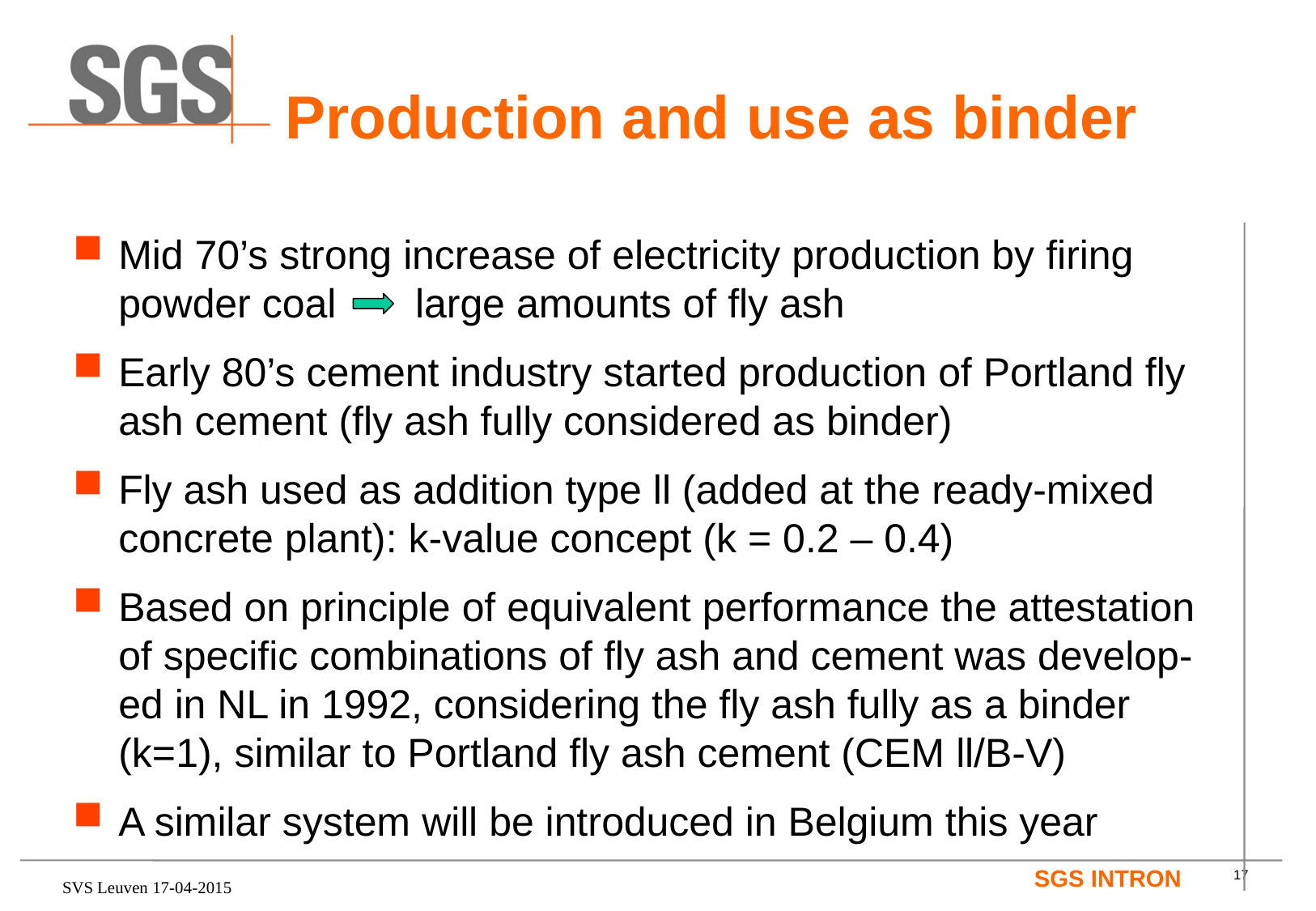

# Production and use as binder
Mid 70’s strong increase of electricity production by firing powder coal       large amounts of fly ash
Early 80’s cement industry started production of Portland fly ash cement (fly ash fully considered as binder)
Fly ash used as addition type ll (added at the ready-mixed concrete plant): k-value concept (k = 0.2 – 0.4)
Based on principle of equivalent performance the attestation of specific combinations of fly ash and cement was develop-ed in NL in 1992, considering the fly ash fully as a binder (k=1), similar to Portland fly ash cement (CEM ll/B-V)
A similar system will be introduced in Belgium this year